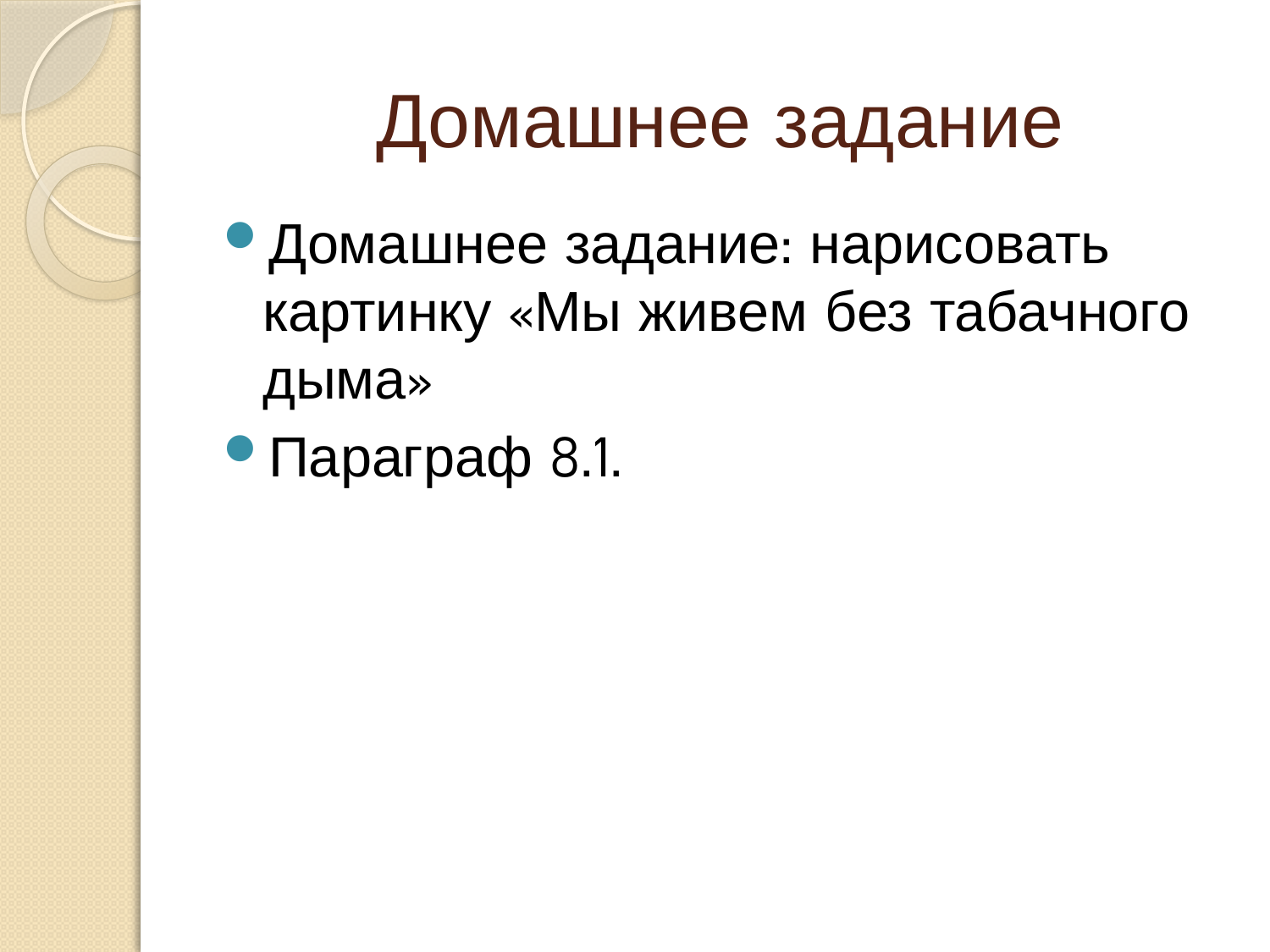

# Домашнее задание
Домашнее задание: нарисовать картинку «Мы живем без табачного дыма»
Параграф 8.1.